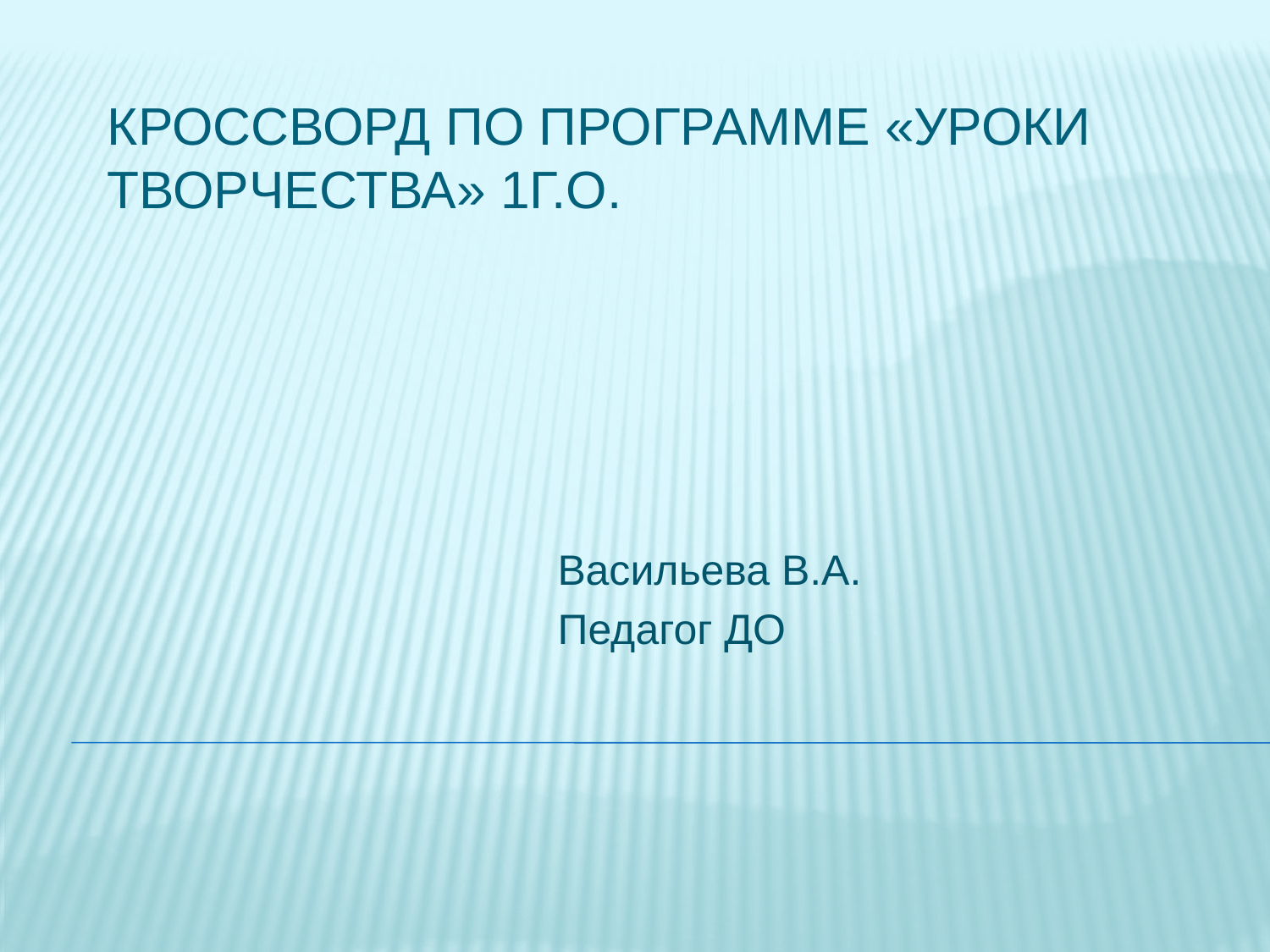

# Кроссворд по программе «Уроки творчества» 1г.о.
Васильева В.А.
Педагог ДО